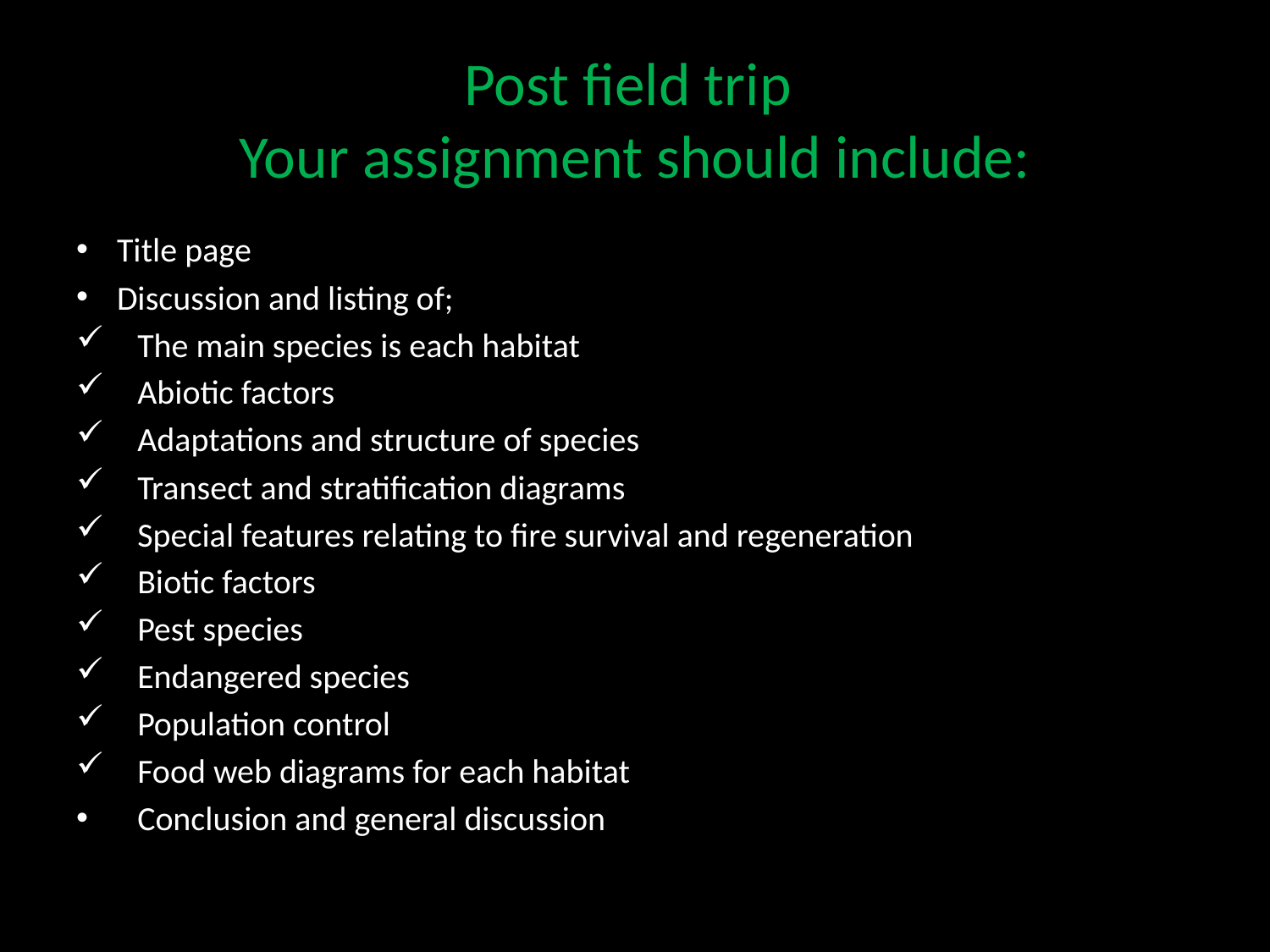

# Post field trip Your assignment should include:
Title page
Discussion and listing of;
The main species is each habitat
Abiotic factors
Adaptations and structure of species
Transect and stratification diagrams
Special features relating to fire survival and regeneration
Biotic factors
Pest species
Endangered species
Population control
Food web diagrams for each habitat
Conclusion and general discussion